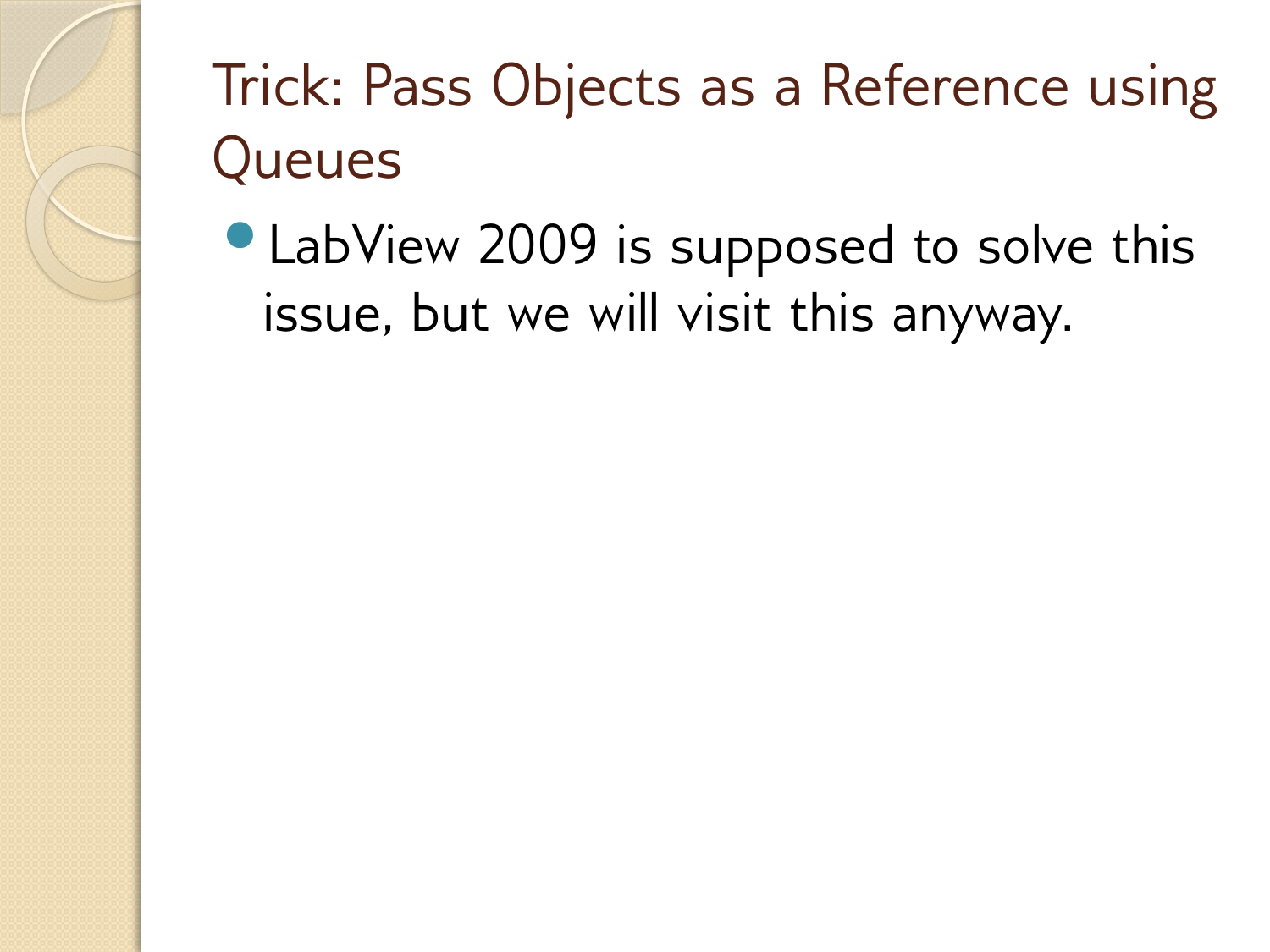

# Trick: Pass Objects as a Reference using Queues
LabView 2009 is supposed to solve this issue, but we will visit this anyway.